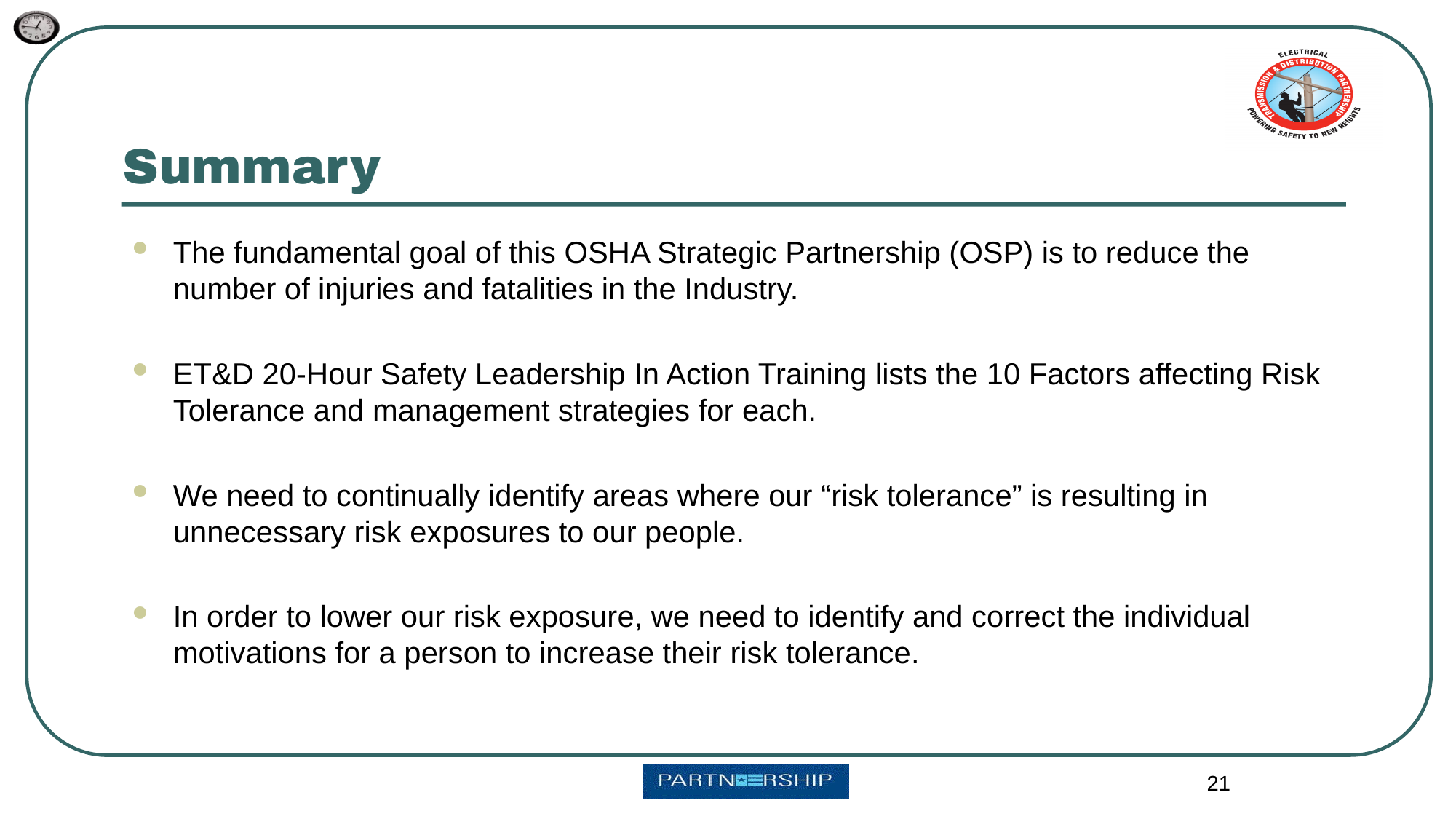

# Summary
The fundamental goal of this OSHA Strategic Partnership (OSP) is to reduce the number of injuries and fatalities in the Industry.

ET&D 20-Hour Safety Leadership In Action Training lists the 10 Factors affecting Risk Tolerance and management strategies for each.

We need to continually identify areas where our “risk tolerance” is resulting in unnecessary risk exposures to our people.

In order to lower our risk exposure, we need to identify and correct the individual motivations for a person to increase their risk tolerance.

21